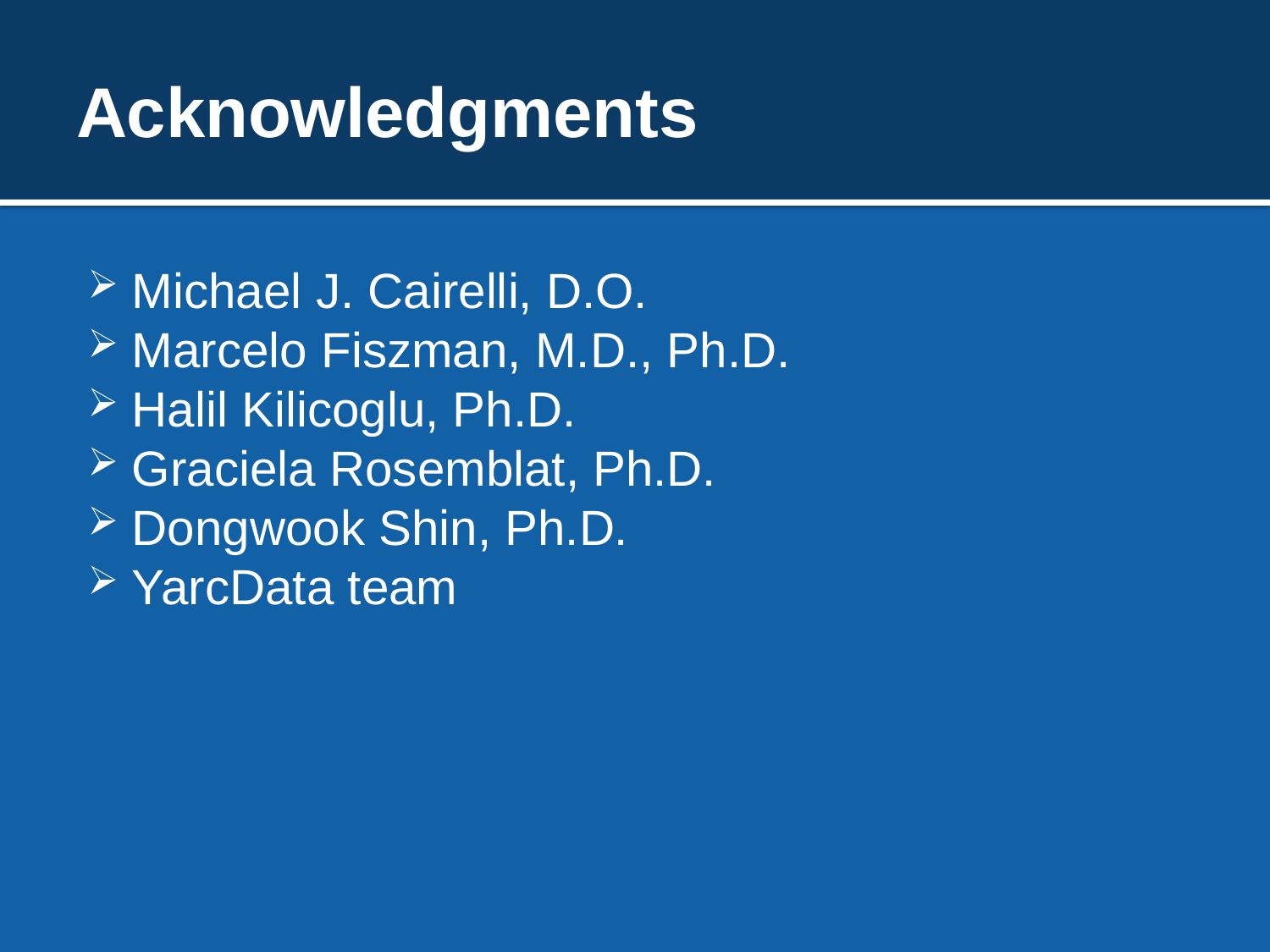

# Acknowledgments
Michael J. Cairelli, D.O.
Marcelo Fiszman, M.D., Ph.D.
Halil Kilicoglu, Ph.D.
Graciela Rosemblat, Ph.D.
Dongwook Shin, Ph.D.
YarcData team